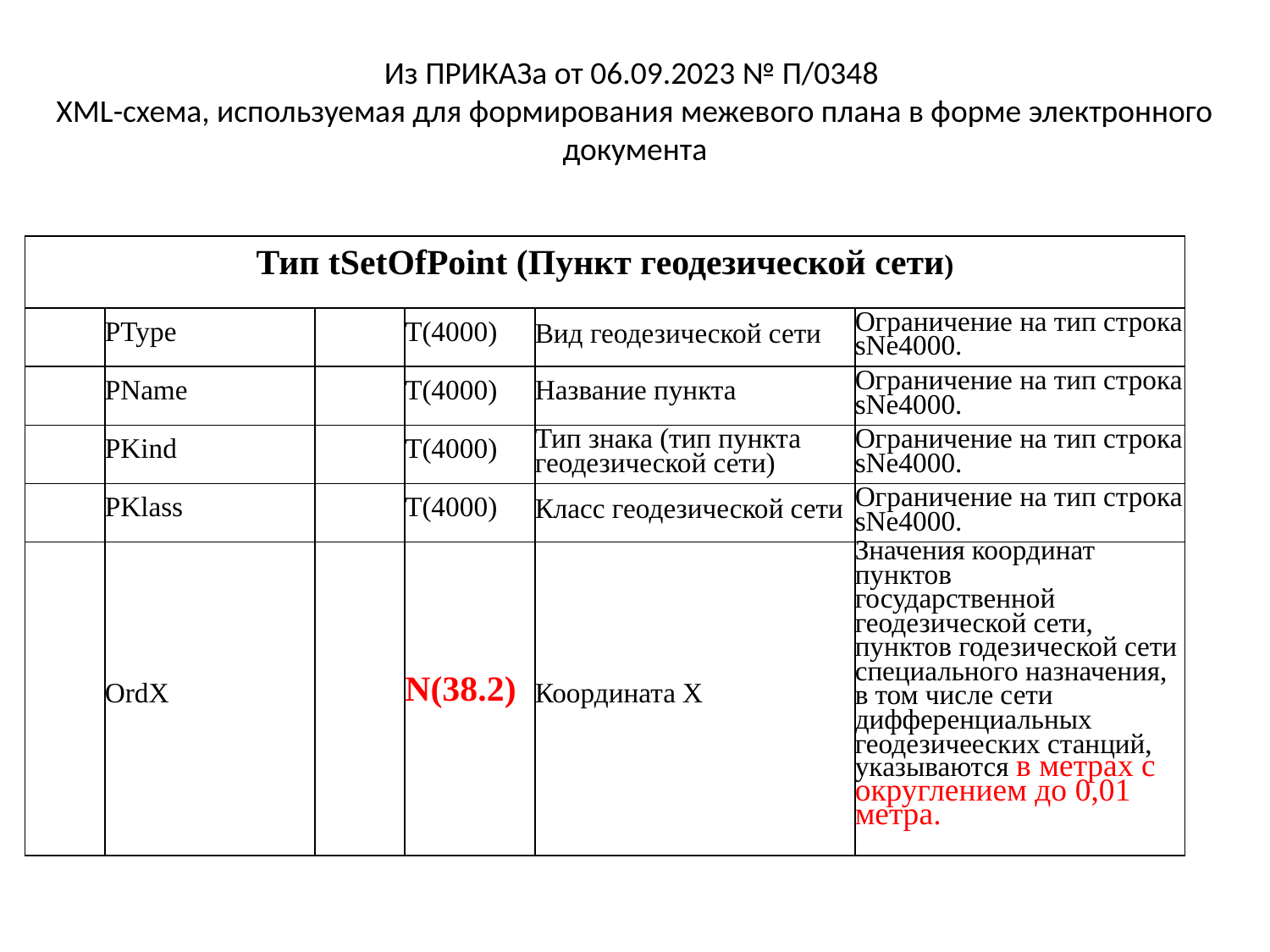

Из ПРИКАЗа от 06.09.2023 № П/0348
XML-схема, используемая для формирования межевого плана в форме электронного документа
| Тип tSetOfPoint (Пункт геодезической сети) |  |  |  |  |  |
| --- | --- | --- | --- | --- | --- |
|  | PType |  | T(4000) | Вид геодезической сети | Ограничение на тип строка sNe4000. |
|  | PName |  | T(4000) | Название пункта | Ограничение на тип строка sNe4000. |
|  | PKind |  | T(4000) | Тип знака (тип пункта геодезической сети) | Ограничение на тип строка sNe4000. |
|  | PKlass |  | T(4000) | Класс геодезической сети | Ограничение на тип строка sNe4000. |
|  | OrdX |  | N(38.2) | Координата X | Значения координат пунктов государственной геодезической сети, пунктов годезической сети специального назначения, в том числе сети дифференциальных геодезичееских станций, указываются в метрах с округлением до 0,01 метра. |